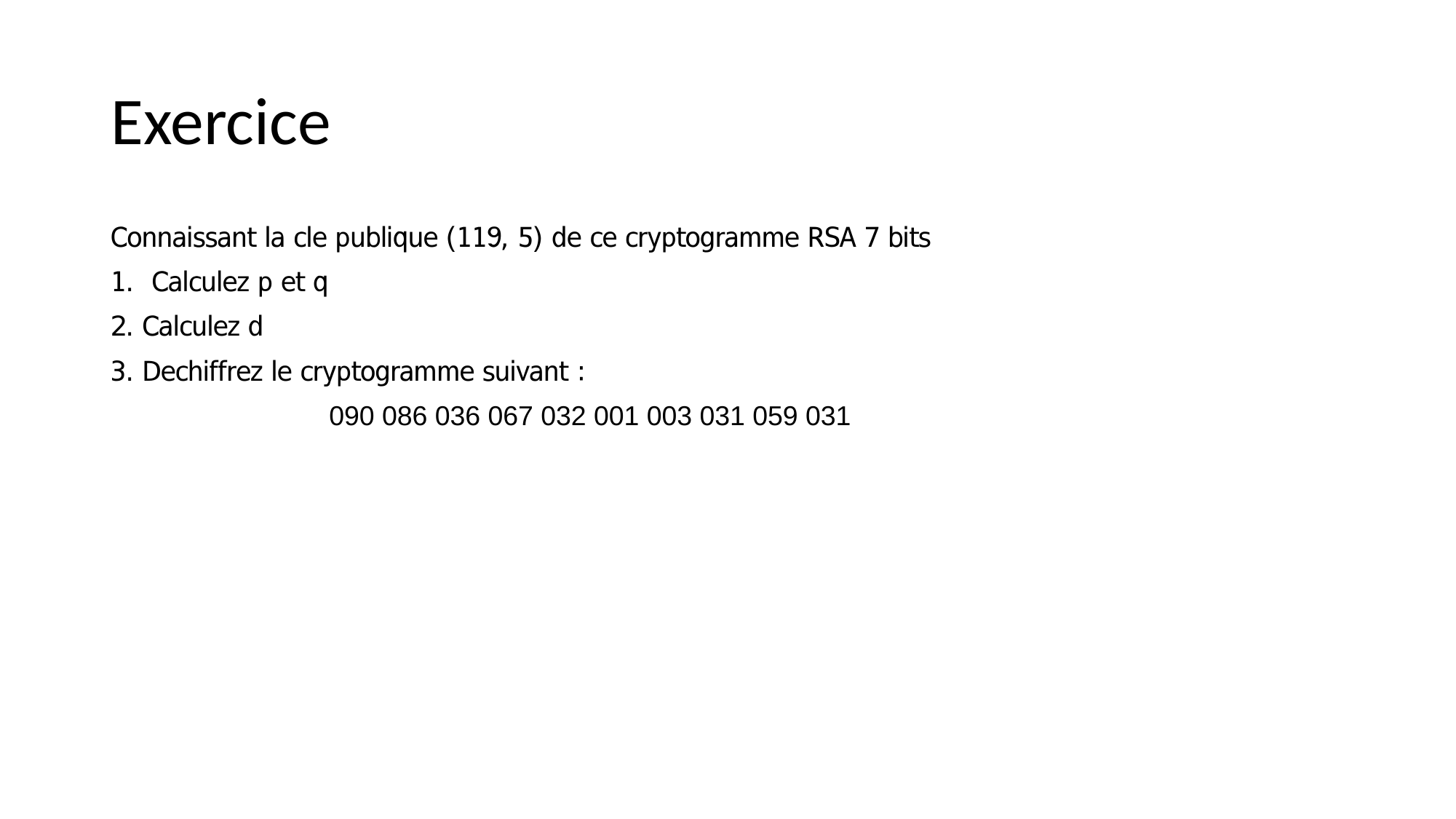

# Exercice
Connaissant la cle publique (119, 5) de ce cryptogramme RSA 7 bits
Calculez p et q
2. Calculez d
3. Dechiffrez le cryptogramme suivant :
		090 086 036 067 032 001 003 031 059 031